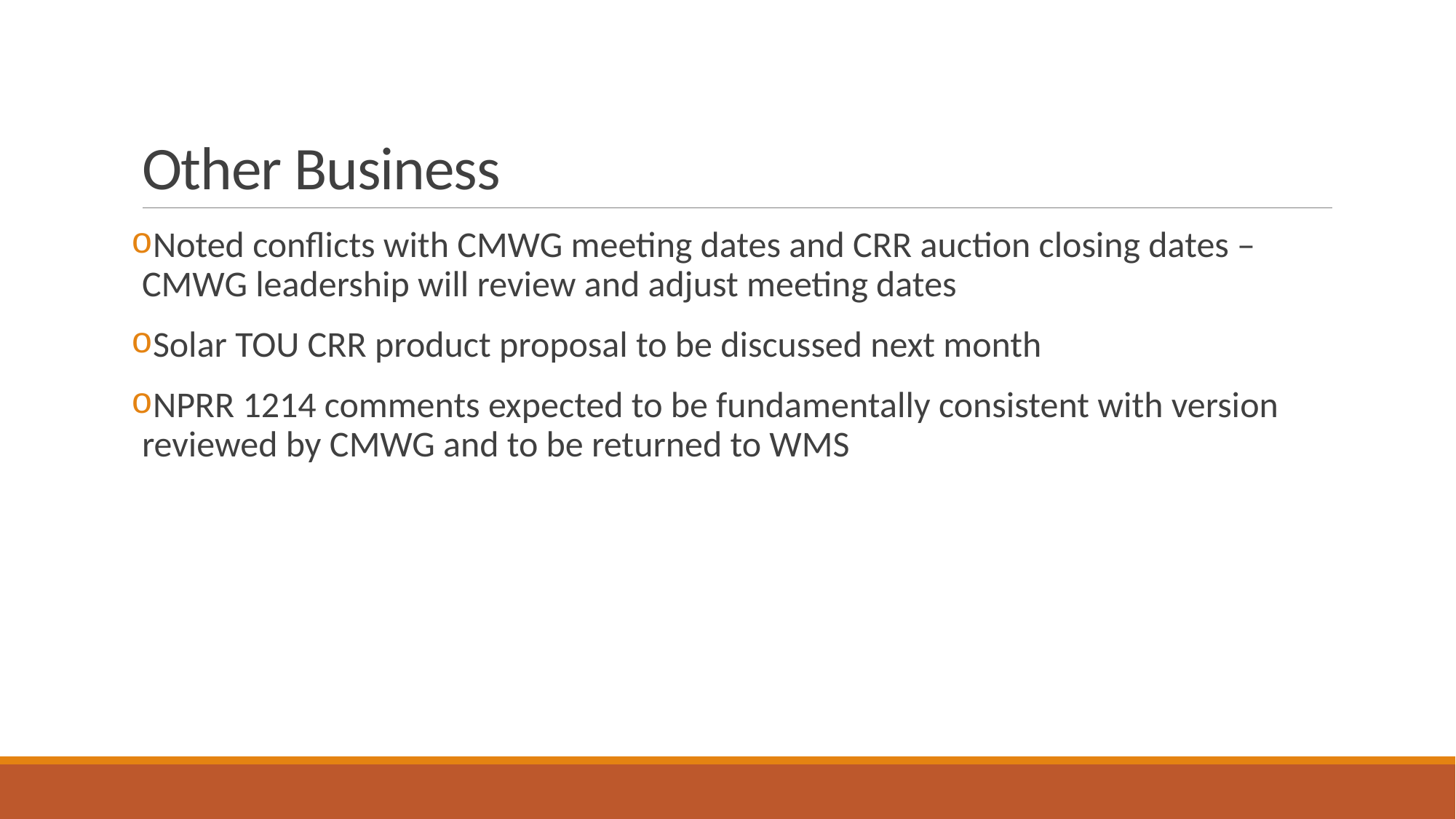

# Other Business
Noted conflicts with CMWG meeting dates and CRR auction closing dates – CMWG leadership will review and adjust meeting dates
Solar TOU CRR product proposal to be discussed next month
NPRR 1214 comments expected to be fundamentally consistent with version reviewed by CMWG and to be returned to WMS